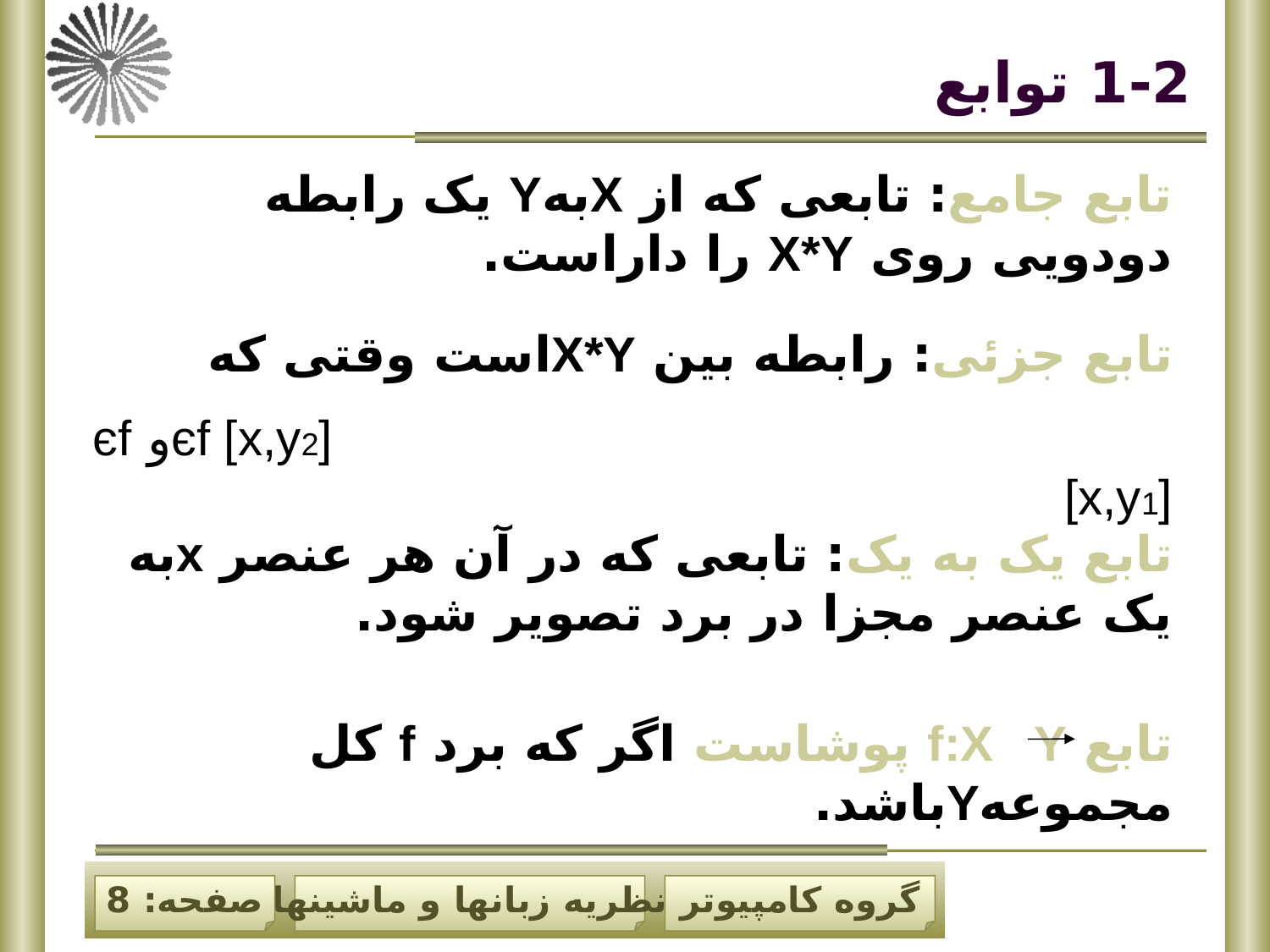

# 1-2 توابع
تابع جامع: تابعی که از XبهY یک رابطه دودویی روی X*Y را داراست.
تابع جزئی: رابطه بین X*Yاست وقتی که
                                                 єf [x,y2]و єf [x,y1]
تابع یک به یک: تابعی که در آن هر عنصر xبه یک عنصر مجزا در برد تصویر شود.
تابع f:X   Y پوشاست اگر که برد f کل مجموعهYباشد.